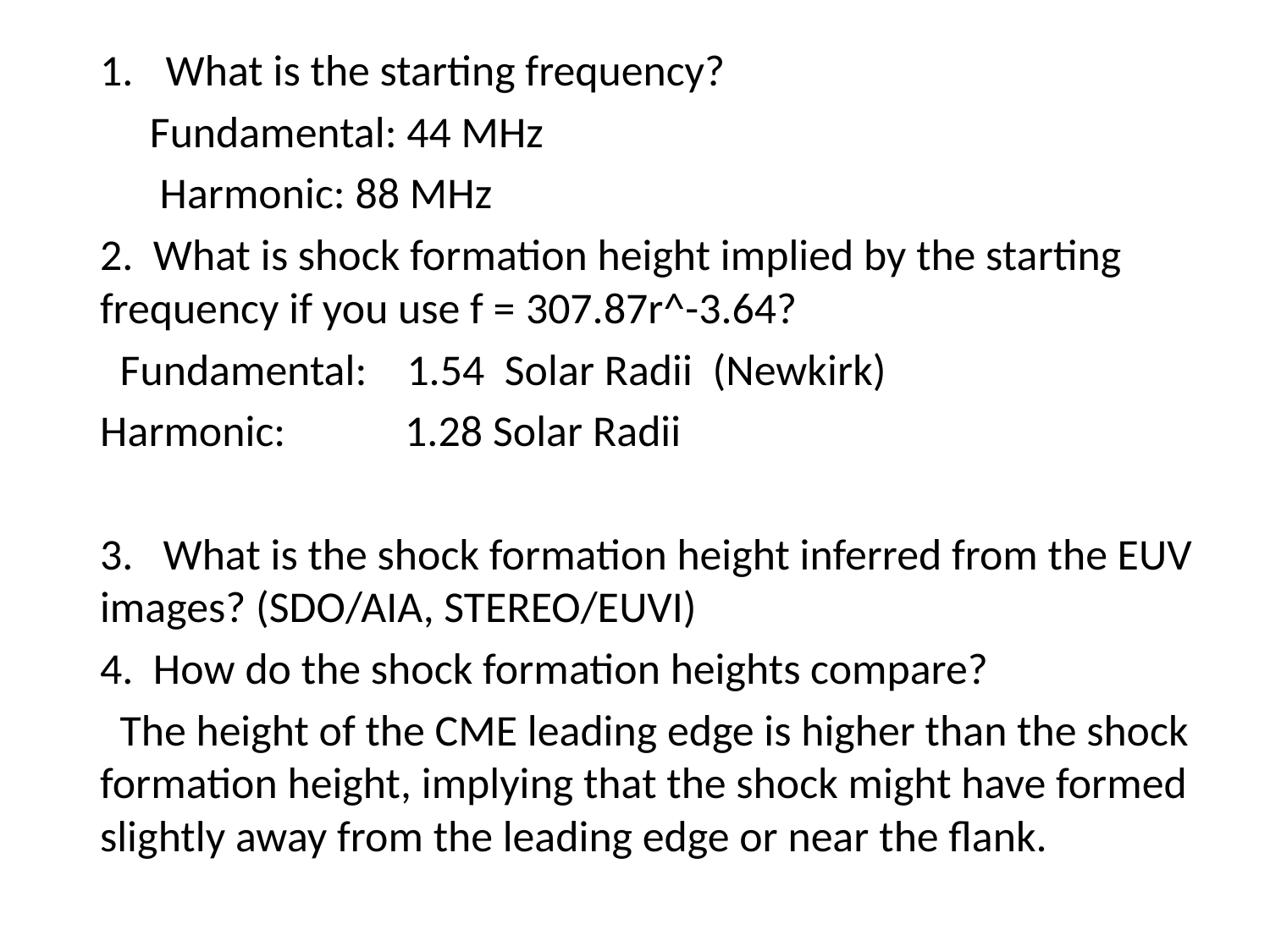

What is the starting frequency?
     Fundamental: 44 MHz
      Harmonic: 88 MHz
2.  What is shock formation height implied by the starting frequency if you use f = 307.87r^-3.64?
  Fundamental:    1.54  Solar Radii  (Newkirk)
Harmonic:            1.28 Solar Radii

3.   What is the shock formation height inferred from the EUV images? (SDO/AIA, STEREO/EUVI)
4.  How do the shock formation heights compare?
  The height of the CME leading edge is higher than the shock formation height, implying that the shock might have formed slightly away from the leading edge or near the flank.